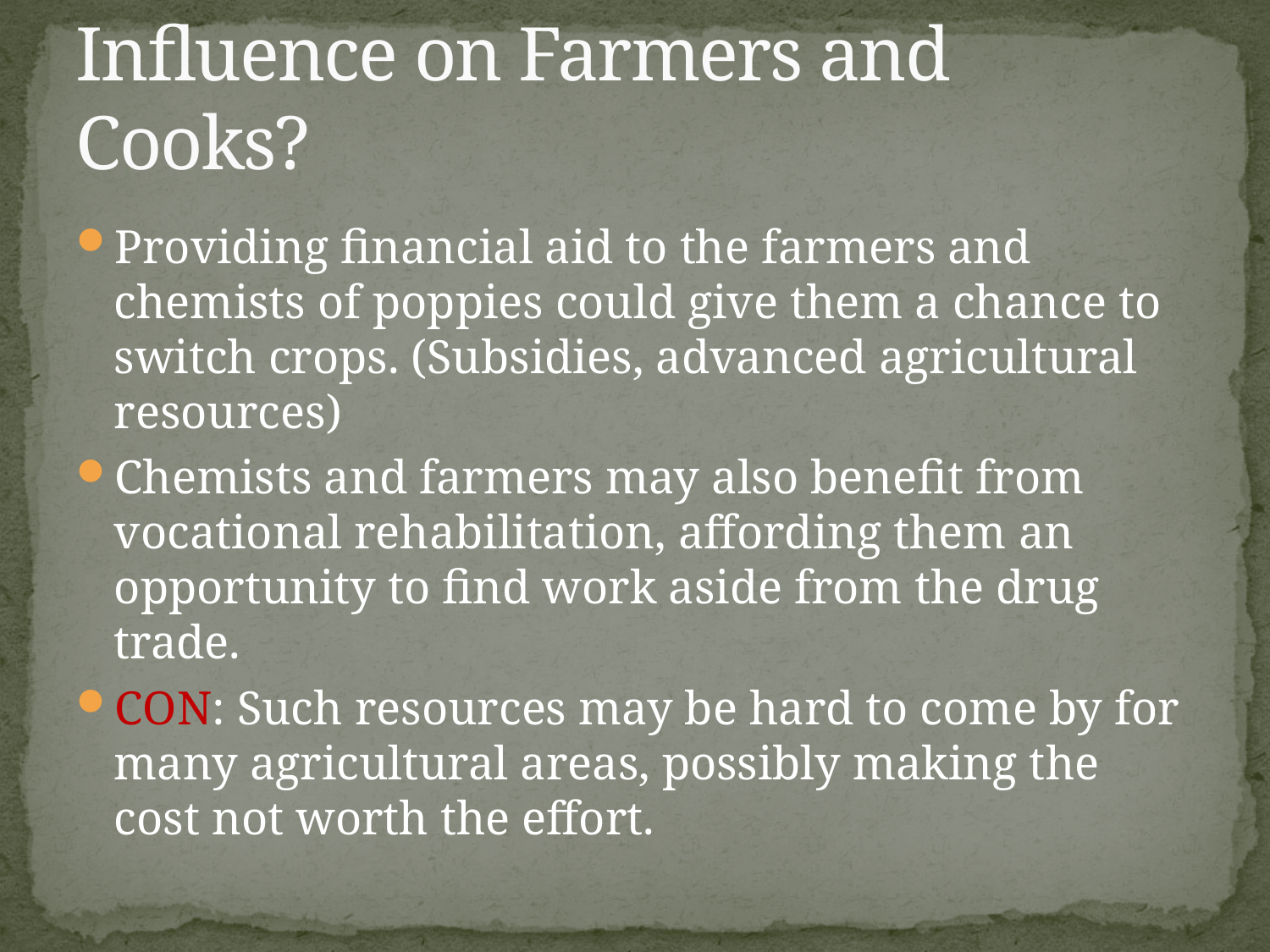

# Influence on Farmers and Cooks?
Providing financial aid to the farmers and chemists of poppies could give them a chance to switch crops. (Subsidies, advanced agricultural resources)
Chemists and farmers may also benefit from vocational rehabilitation, affording them an opportunity to find work aside from the drug trade.
CON: Such resources may be hard to come by for many agricultural areas, possibly making the cost not worth the effort.